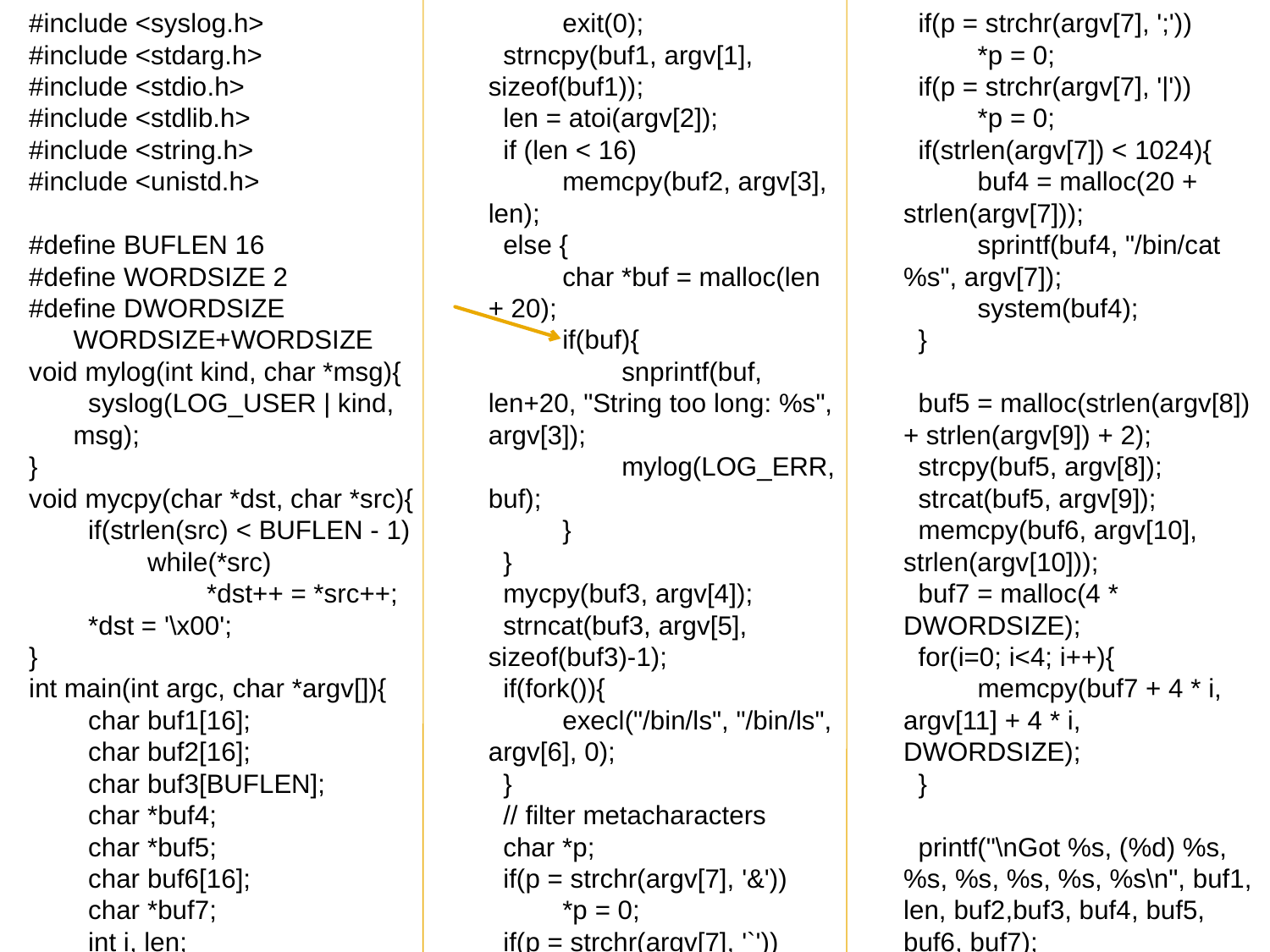

#include <syslog.h>
#include <stdarg.h>
#include <stdio.h>
#include <stdlib.h>
#include <string.h>
#include <unistd.h>

#define BUFLEN 16
#define WORDSIZE 2
#define DWORDSIZE WORDSIZE+WORDSIZE
void mylog(int kind, char *msg){
        syslog(LOG_USER | kind, msg);
}
void mycpy(char *dst, char *src){
        if(strlen(src) < BUFLEN - 1)
                while(*src)
                        *dst++ = *src++;
        *dst = '\x00';
}
int main(int argc, char *argv[]){
        char buf1[16];
        char buf2[16];
        char buf3[BUFLEN];
        char *buf4;
        char *buf5;
        char buf6[16];
        char *buf7;
        int i, len;
        if(argc != 12)
                exit(0);
        strncpy(buf1, argv[1], sizeof(buf1));
        len = atoi(argv[2]);
        if (len < 16)
                memcpy(buf2, argv[3], len);
        else {
                char *buf = malloc(len + 20);
                if(buf){
                        snprintf(buf, len+20, "String too long: %s", argv[3]);
                        mylog(LOG_ERR, buf);
                }
        }
        mycpy(buf3, argv[4]);
        strncat(buf3, argv[5], sizeof(buf3)-1);
        if(fork()){
                execl("/bin/ls", "/bin/ls", argv[6], 0);
        }
        // filter metacharacters
        char *p;
        if(p = strchr(argv[7], '&'))
                *p = 0;
        if(p = strchr(argv[7], '`'))
                *p = 0;
        if(p = strchr(argv[7], ';'))
                *p = 0;
        if(p = strchr(argv[7], '|'))
                *p = 0;
        if(strlen(argv[7]) < 1024){
                buf4 = malloc(20 + strlen(argv[7]));
                sprintf(buf4, "/bin/cat %s", argv[7]);
                system(buf4);
        }

        buf5 = malloc(strlen(argv[8]) + strlen(argv[9]) + 2);
        strcpy(buf5, argv[8]);
        strcat(buf5, argv[9]);
        memcpy(buf6, argv[10], strlen(argv[10]));
        buf7 = malloc(4 * DWORDSIZE);
        for(i=0; i<4; i++){
                memcpy(buf7 + 4 * i,     argv[11] + 4 * i, DWORDSIZE);
        }

        printf("\nGot %s, (%d) %s, %s, %s, %s, %s, %s\n", buf1, len, buf2,buf3, buf4, buf5, buf6, buf7);
}